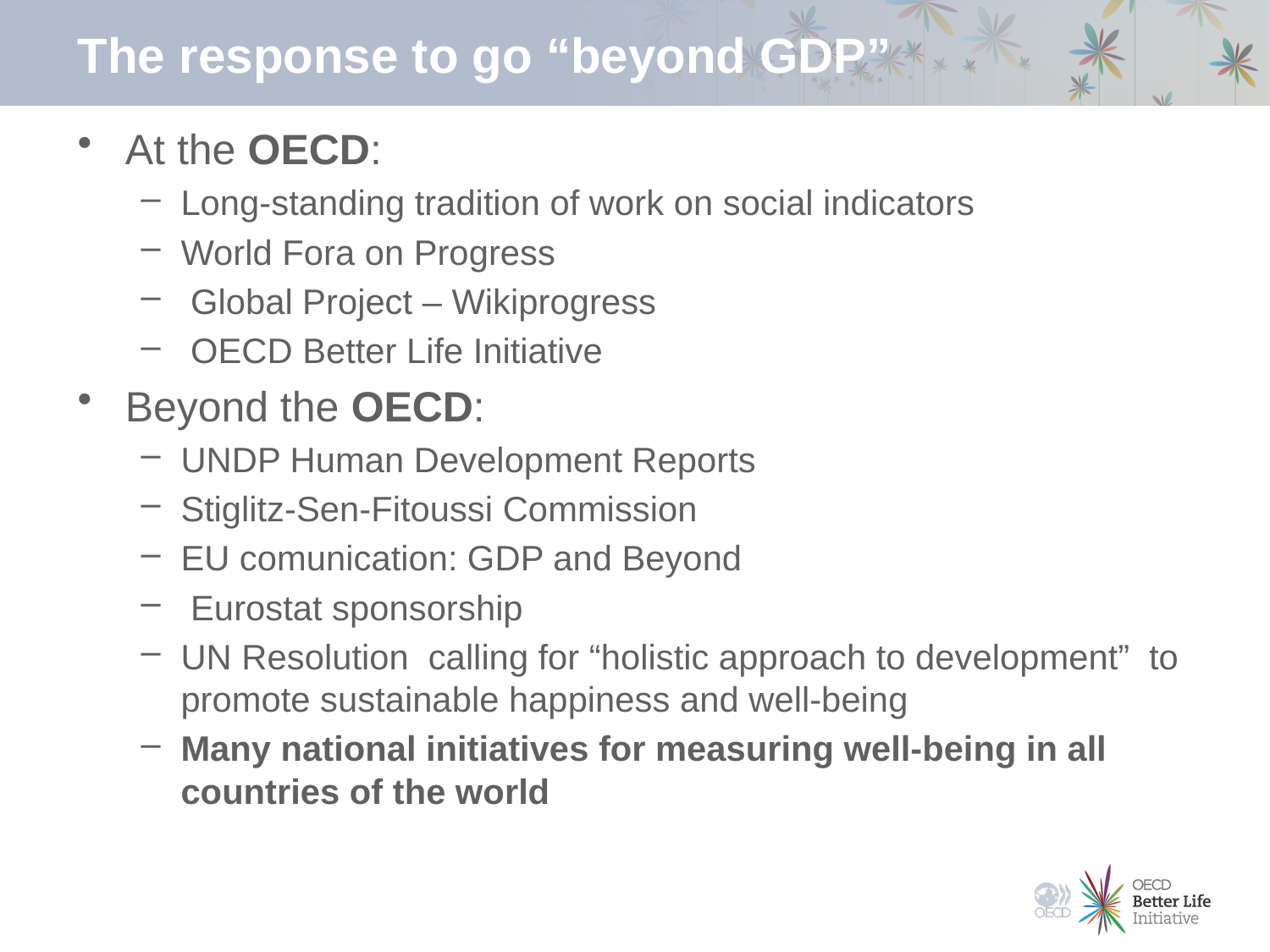

# The response to go “beyond GDP”
At the OECD:
Long-standing tradition of work on social indicators
World Fora on Progress
 Global Project – Wikiprogress
 OECD Better Life Initiative
Beyond the OECD:
UNDP Human Development Reports
Stiglitz-Sen-Fitoussi Commission
EU comunication: GDP and Beyond
 Eurostat sponsorship
UN Resolution  calling for “holistic approach to development”  to promote sustainable happiness and well-being
Many national initiatives for measuring well-being in all countries of the world